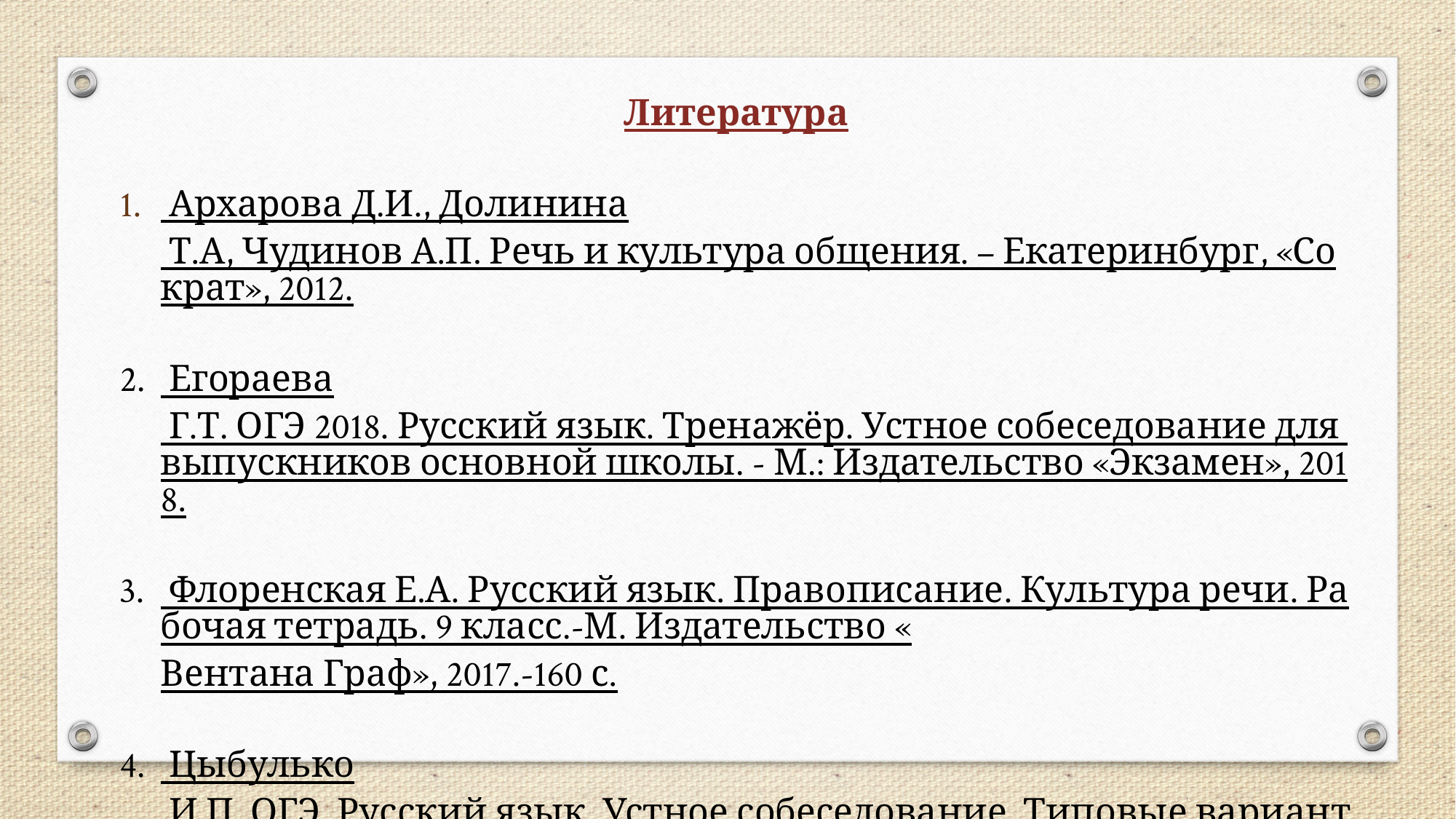

Литература

 Архарова Д.И., Долинина Т.А, Чудинов А.П. Речь и культура общения. – Екатеринбург, «Сократ», 2012.

 Егораева Г.Т. ОГЭ 2018. Русский язык. Тренажёр. Устное собеседование для выпускников основной школы. - М.: Издательство «Экзамен», 2018.

 Флоренская Е.А. Русский язык. Правописание. Культура речи. Рабочая тетрадь. 9 класс.-М. Издательство «Вентана Граф», 2017.-160 с.

 Цыбулько И.П. ОГЭ. Русский язык. Устное собеседование. Типовые варианты. 20 вариантов. Под ред. И.П.Цыбулько. – М.: «Издательство «Национальное образование», 2018.